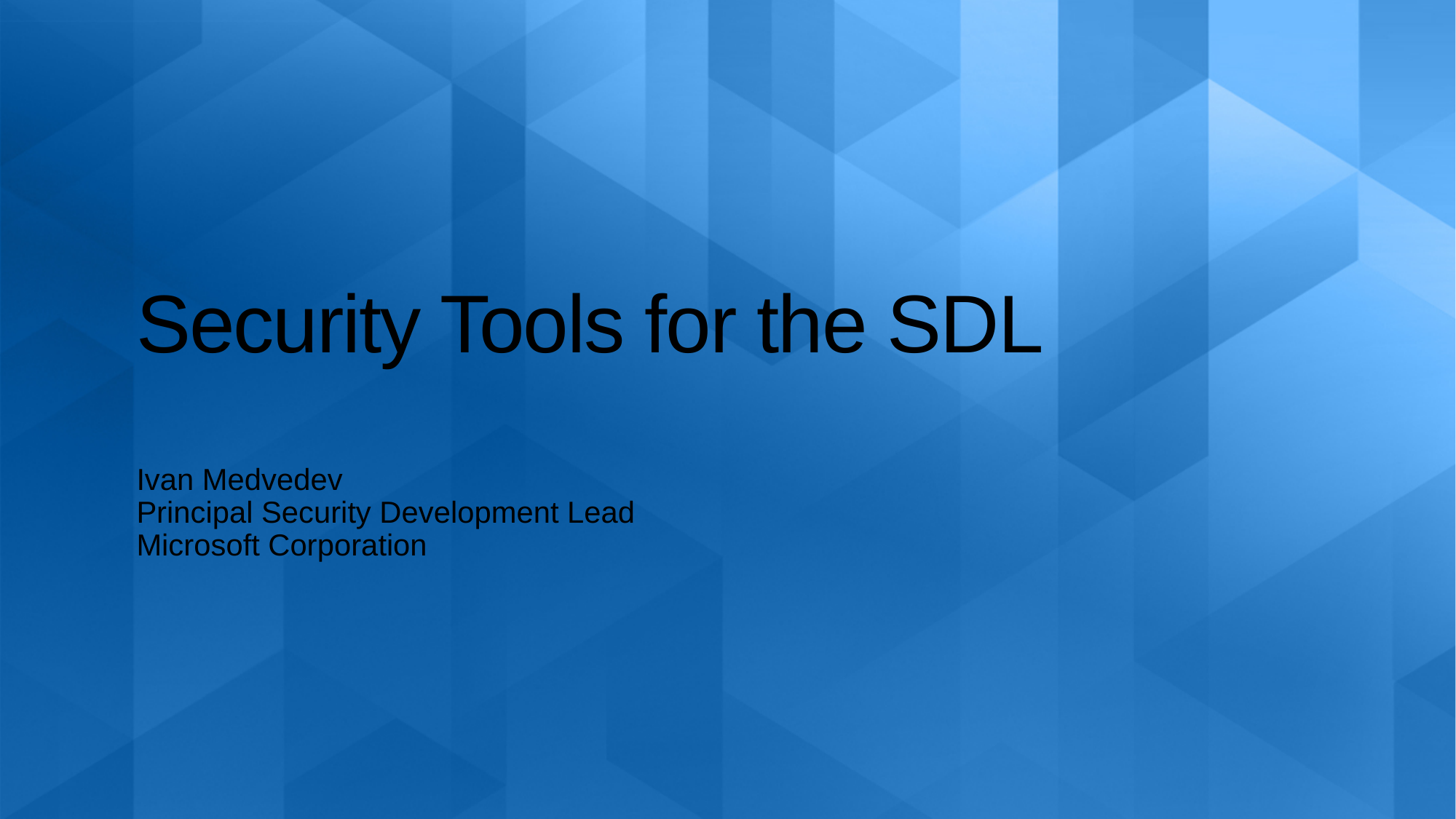

# Security Tools for the SDL
Ivan Medvedev
Principal Security Development Lead
Microsoft Corporation